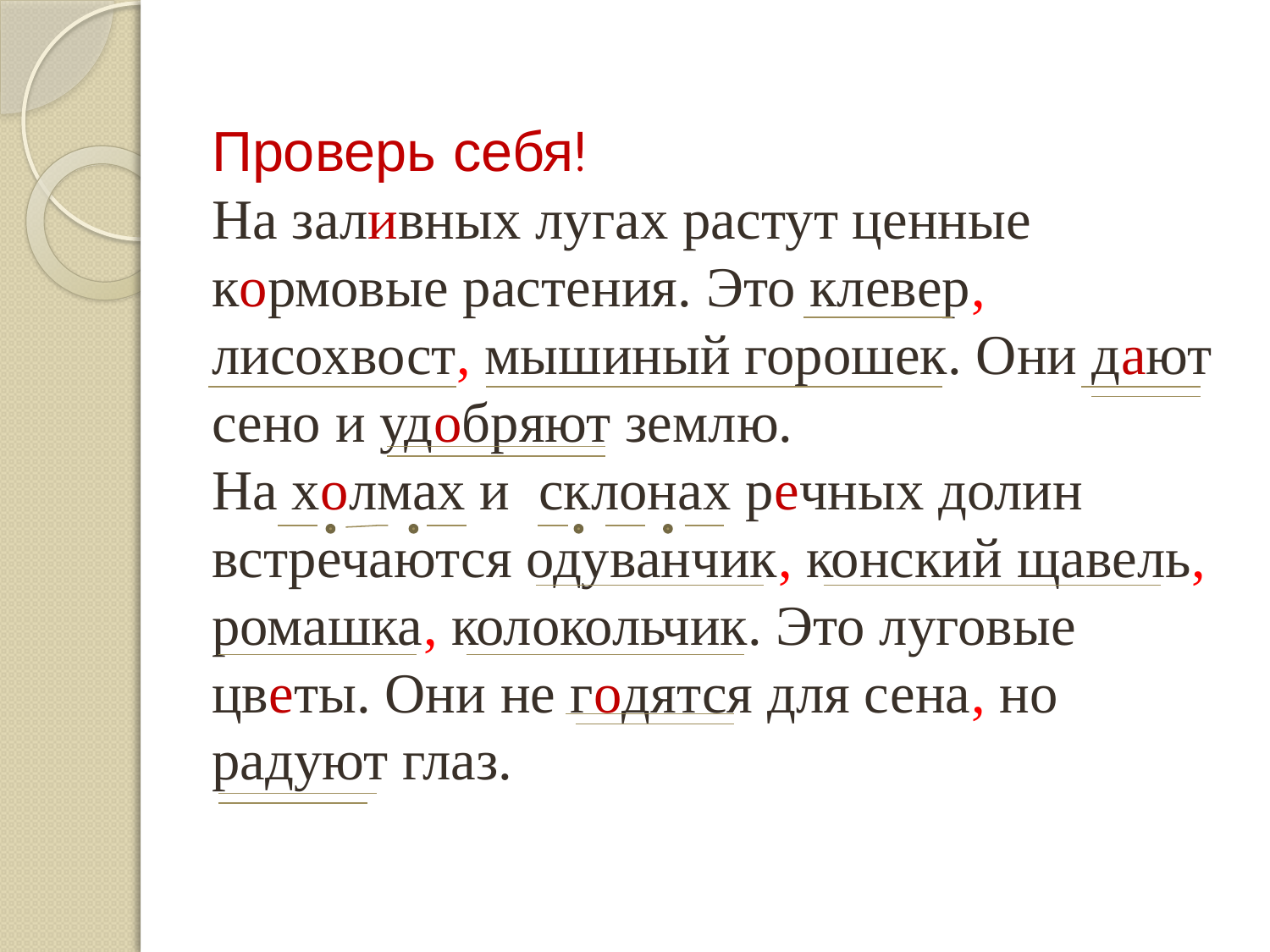

# Проверь себя! На заливных лугах растут ценные кормовые растения. Это клевер, лисохвост, мышиный горошек. Они дают сено и удобряют землю. На холмах и  склонах речных долин встречаются одуванчик, конский щавель, ромашка, колокольчик. Это луговые цветы. Они не годятся для сена, но радуют глаз.